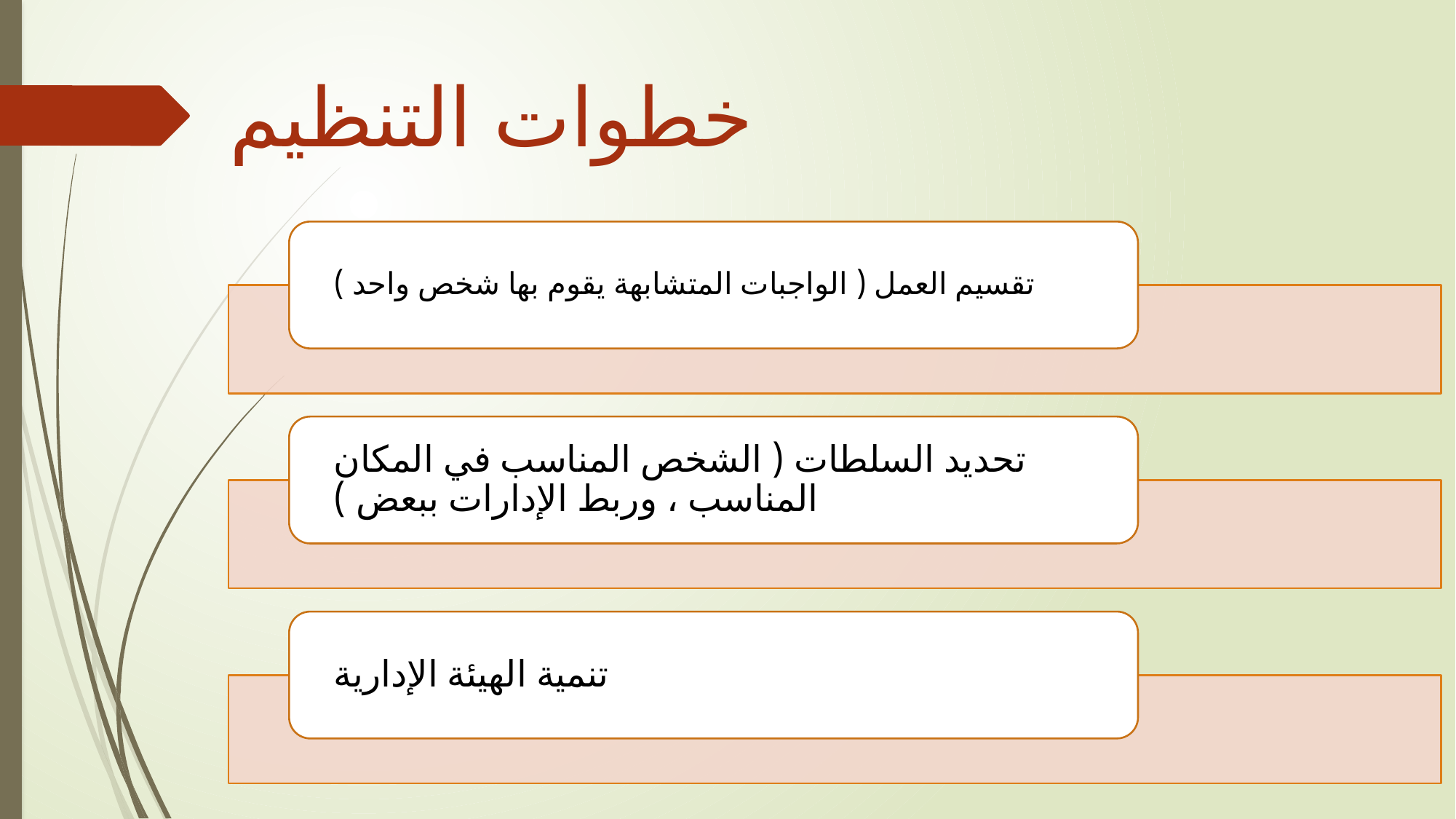

خطوات التنظيم
تقسيم العمل ( الواجبات المتشابهة يقوم بها شخص واحد )
تحديد السلطات ( الشخص المناسب في المكان المناسب ، وربط الإدارات ببعض )
تنمية الهيئة الإدارية